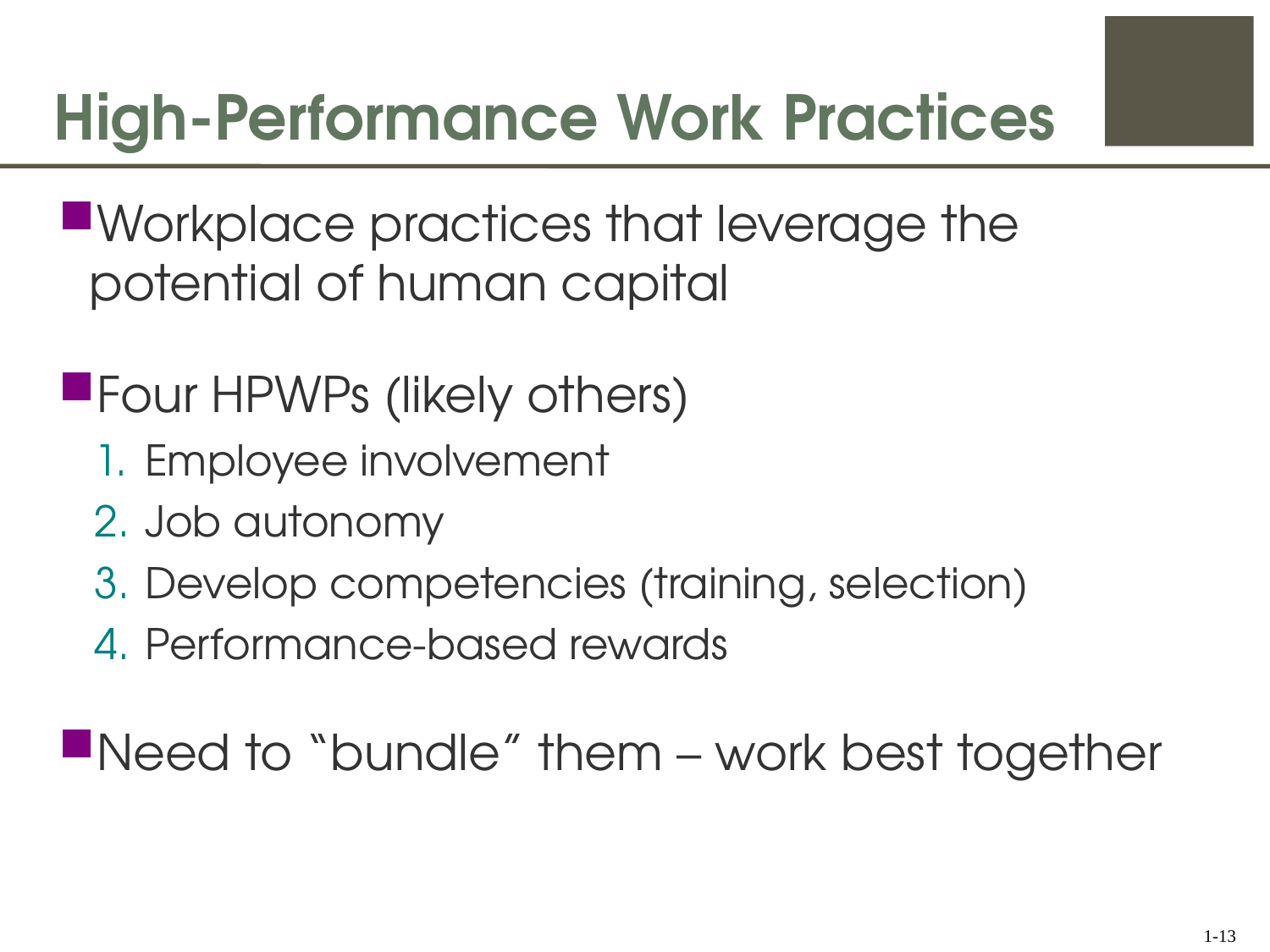

# High-Performance Work Practices
Workplace practices that leverage the potential of human capital
Four HPWPs (likely others)
Employee involvement
Job autonomy
Develop competencies (training, selection)
Performance-based rewards
Need to “bundle” them – work best together